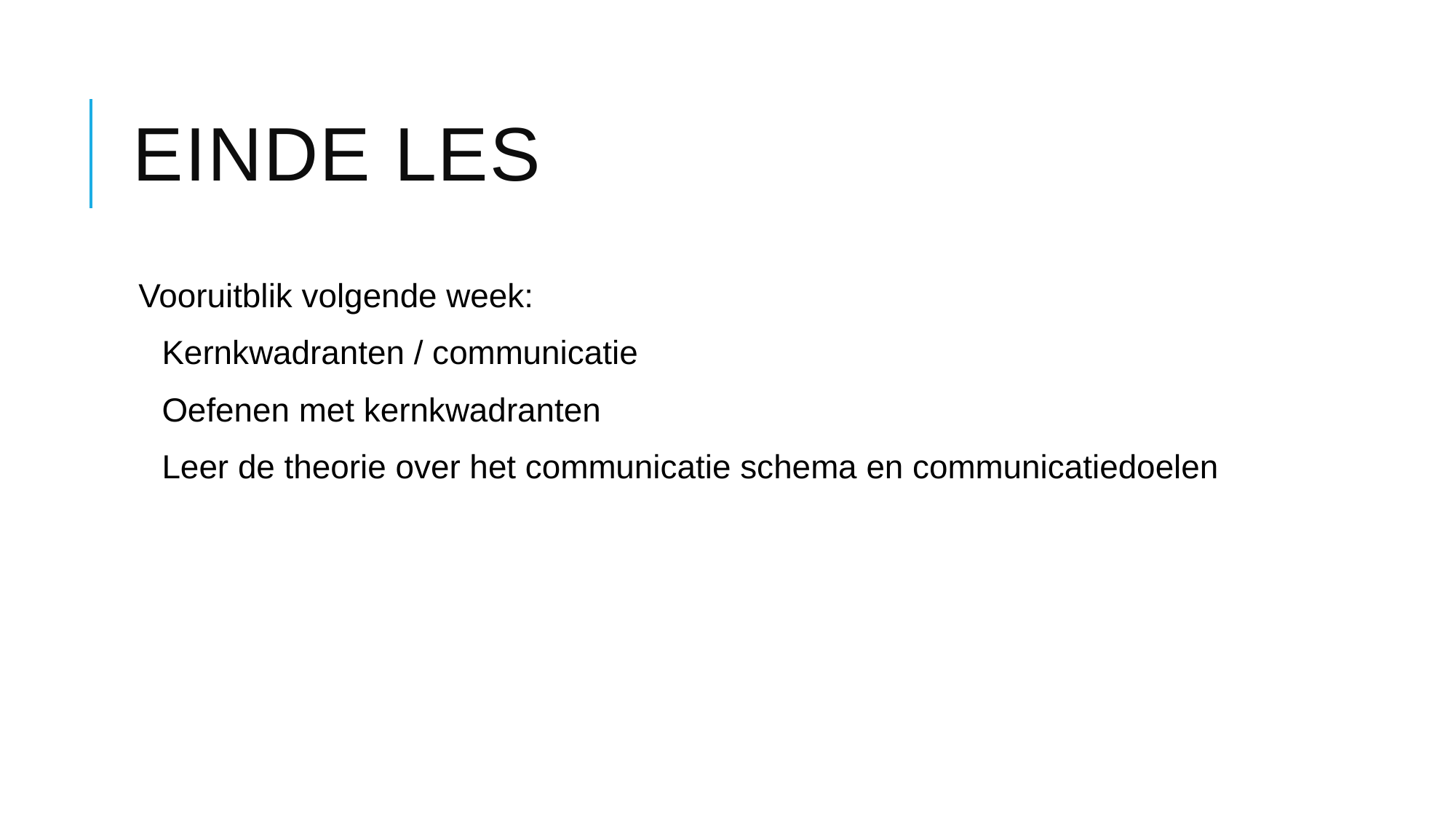

# Einde les
Vooruitblik volgende week:
Kernkwadranten / communicatie
Oefenen met kernkwadranten
Leer de theorie over het communicatie schema en communicatiedoelen